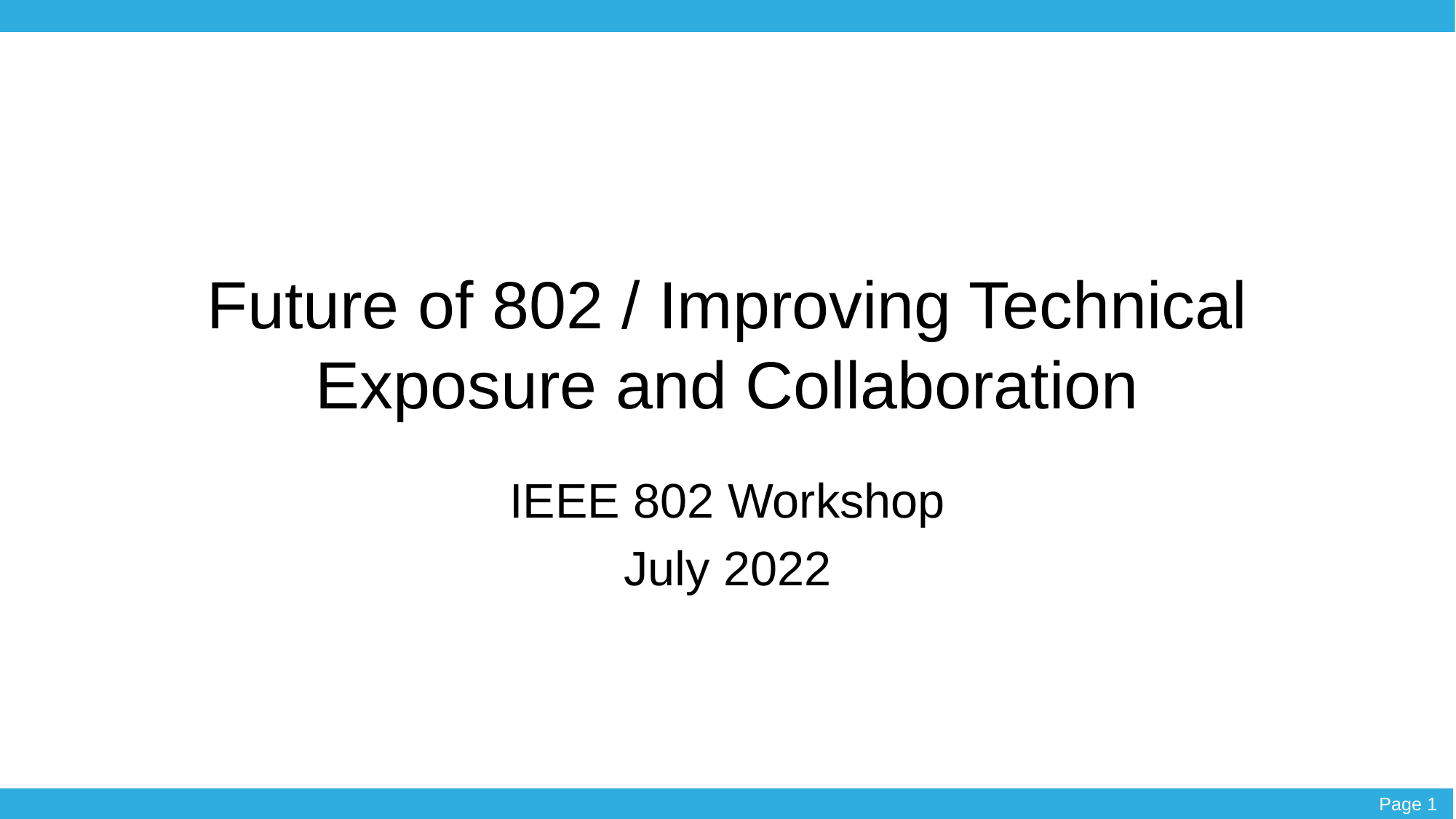

# Future of 802 / Improving Technical Exposure and Collaboration
IEEE 802 Workshop
July 2022